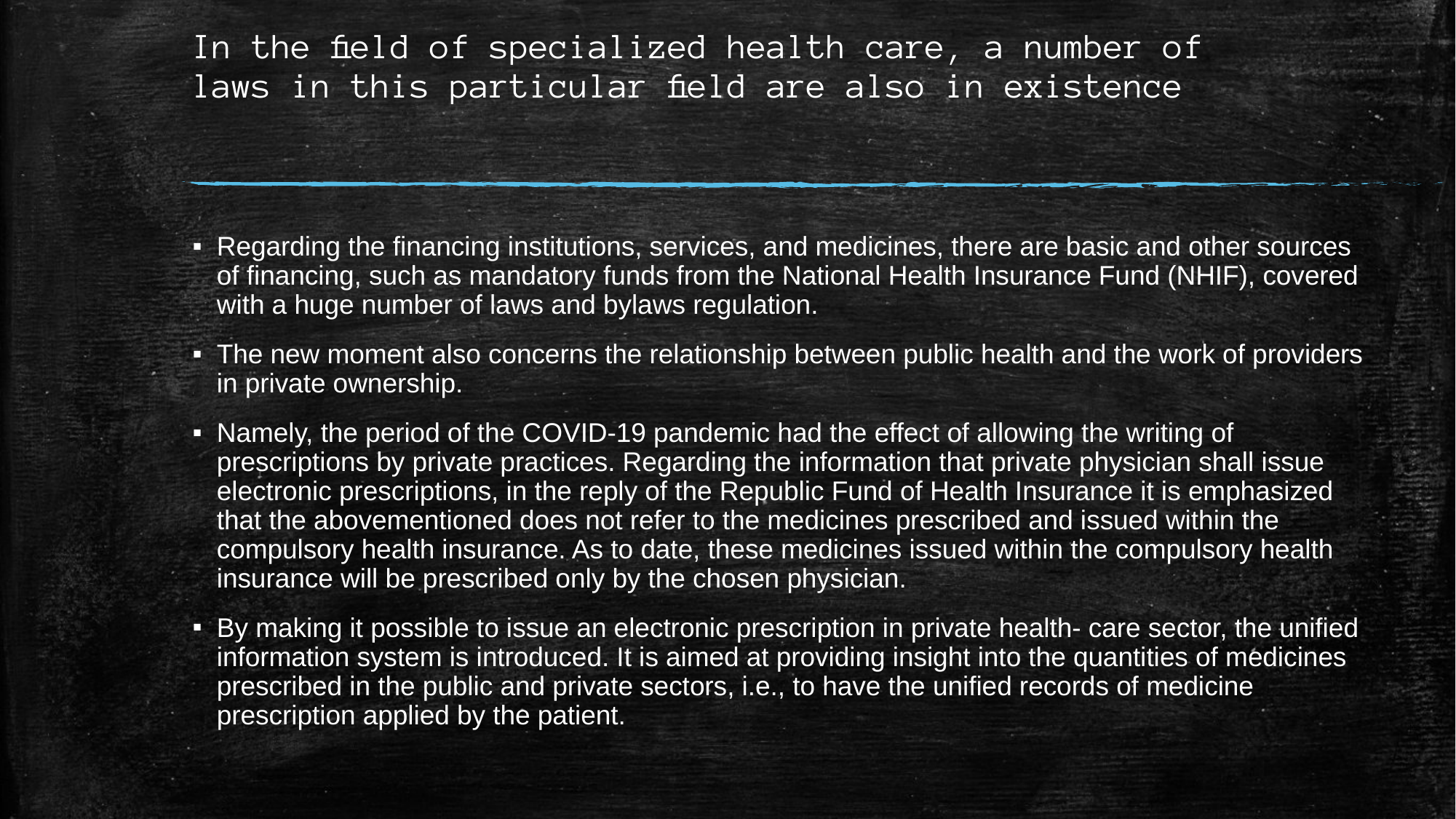

# In the ﬁeld of specialized health care, a number of laws in this particular ﬁeld are also in existence
Regarding the ﬁnancing institutions, services, and medicines, there are basic and other sources of ﬁnancing, such as mandatory funds from the National Health Insurance Fund (NHIF), covered with a huge number of laws and bylaws regulation.
The new moment also concerns the relationship between public health and the work of providers in private ownership.
Namely, the period of the COVID-19 pandemic had the effect of allowing the writing of prescriptions by private practices. Regarding the information that private physician shall issue electronic prescriptions, in the reply of the Republic Fund of Health Insurance it is emphasized that the abovementioned does not refer to the medicines prescribed and issued within the compulsory health insurance. As to date, these medicines issued within the compulsory health insurance will be prescribed only by the chosen physician.
By making it possible to issue an electronic prescription in private health- care sector, the uniﬁed information system is introduced. It is aimed at providing insight into the quantities of medicines prescribed in the public and private sectors, i.e., to have the uniﬁed records of medicine prescription applied by the patient.